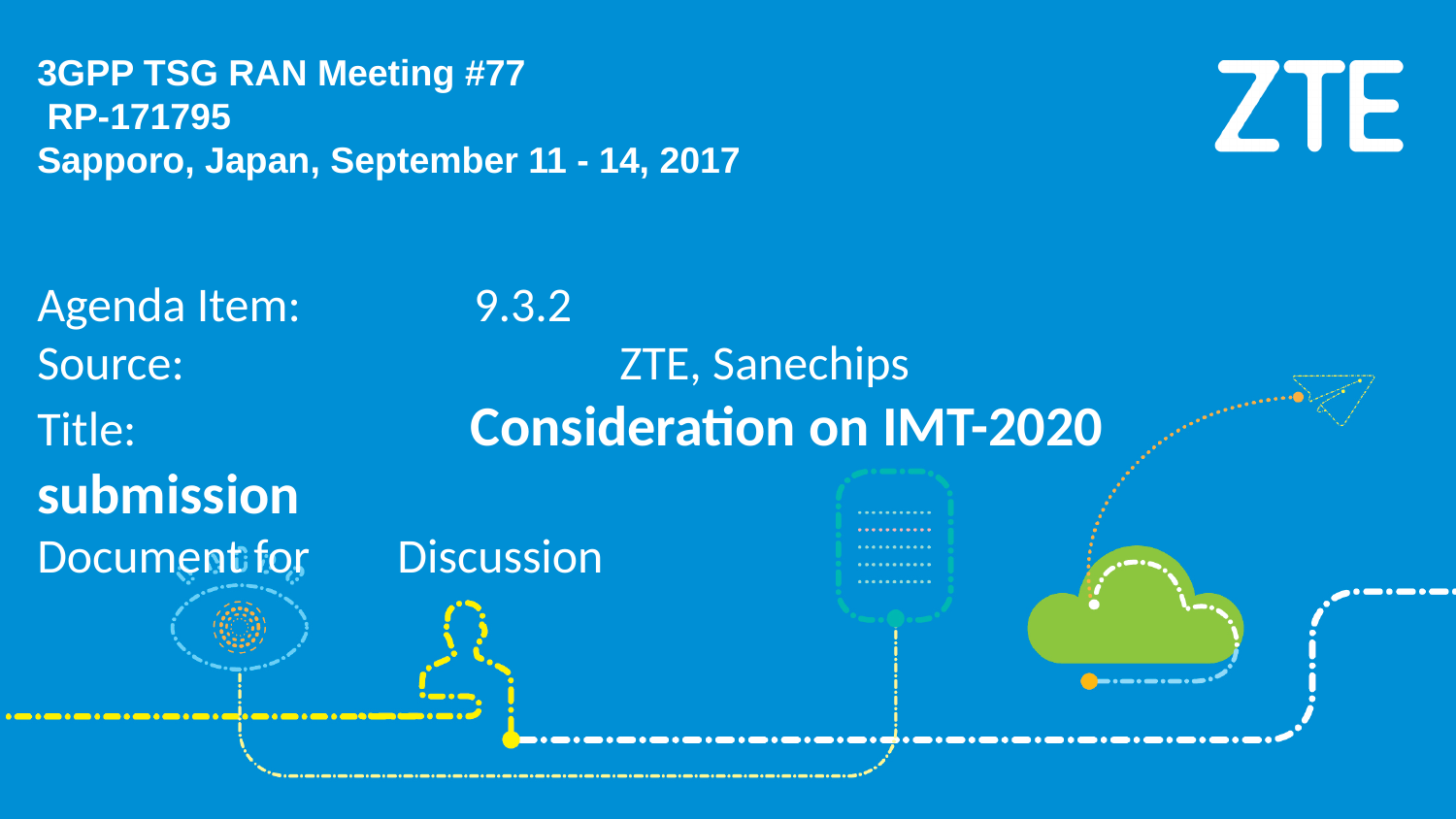

3GPP TSG RAN Meeting #77				                  RP-171795
Sapporo, Japan, September 11 - 14, 2017
Agenda Item:		9.3.2
Source:			ZTE, Sanechips
Title:		             Consideration on IMT-2020 submission
Document for        Discussion